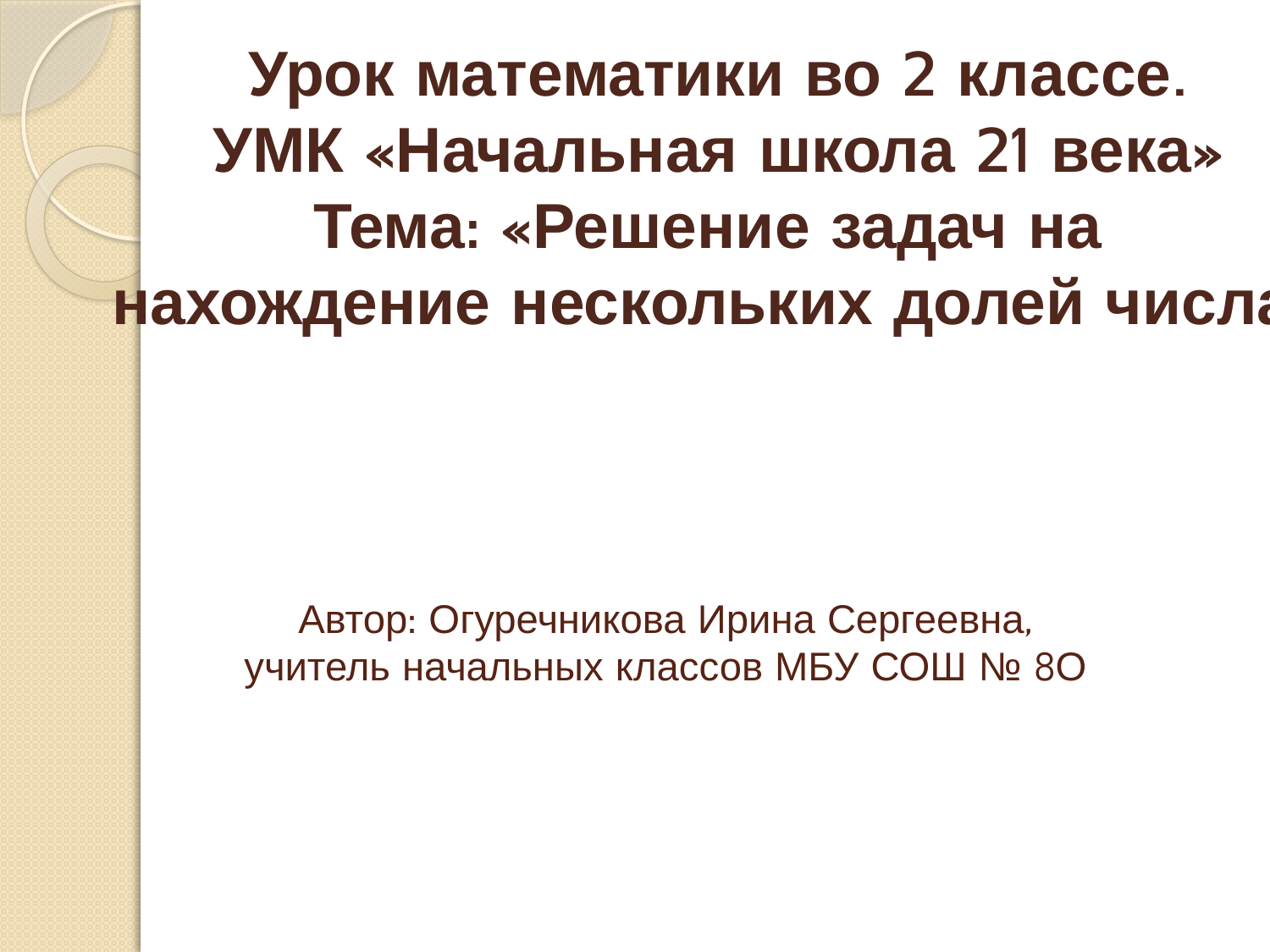

Урок математики во 2 классе.
УМК «Начальная школа 21 века»
Тема: «Решение задач на
нахождение нескольких долей числа»

# Автор: Огуречникова Ирина Сергеевна, учитель начальных классов МБУ СОШ № 8О